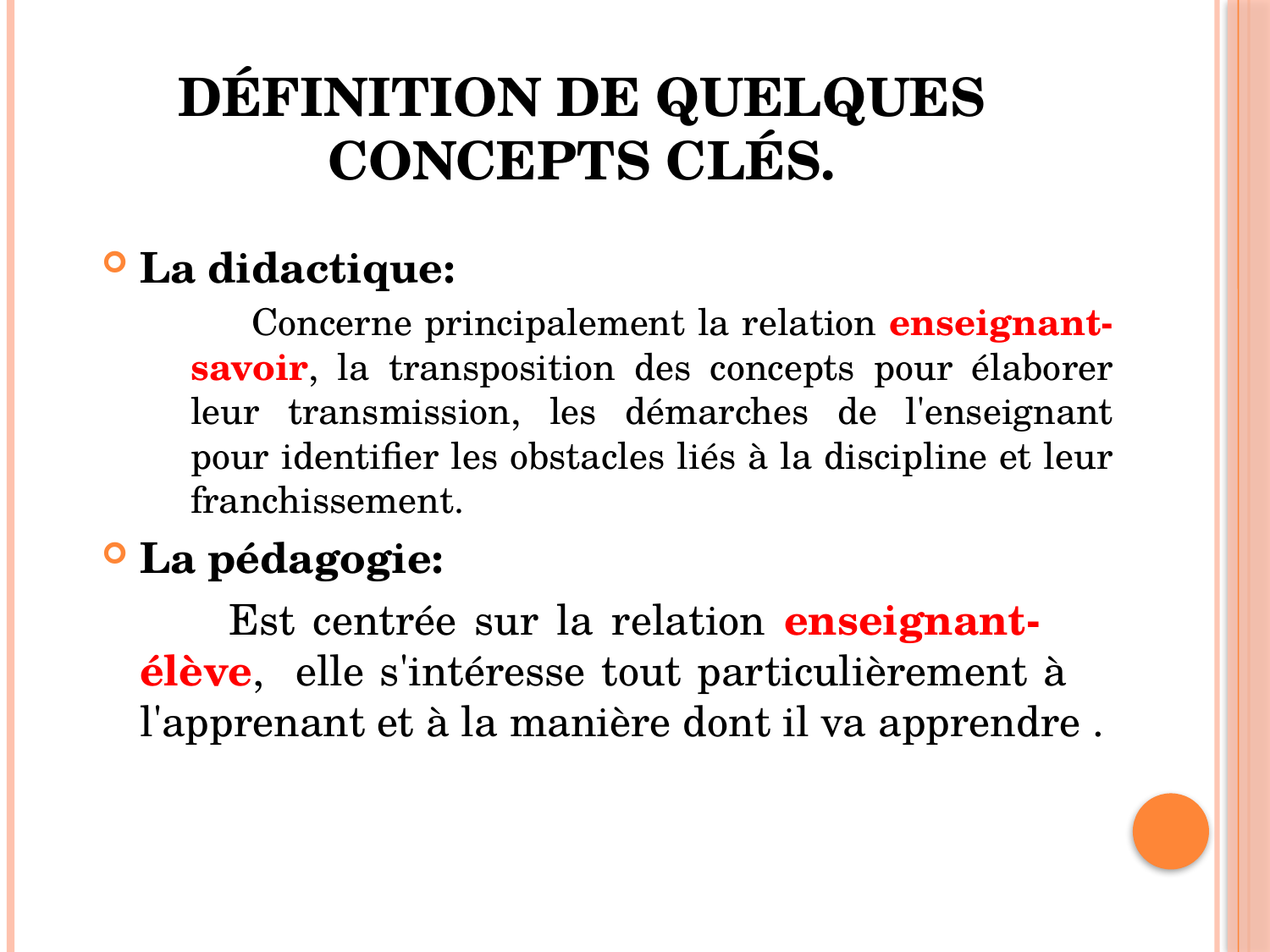

# Définition de quelques concepts clés.

La didactique:
        Concerne principalement la relation enseignant-savoir, la transposition des concepts pour élaborer leur transmission, les démarches de l'enseignant pour identifier les obstacles liés à la discipline et leur franchissement.
La pédagogie:
       Est centrée sur la relation enseignant-     élève,  elle s'intéresse tout particulièrement à    l'apprenant et à la manière dont il va apprendre .